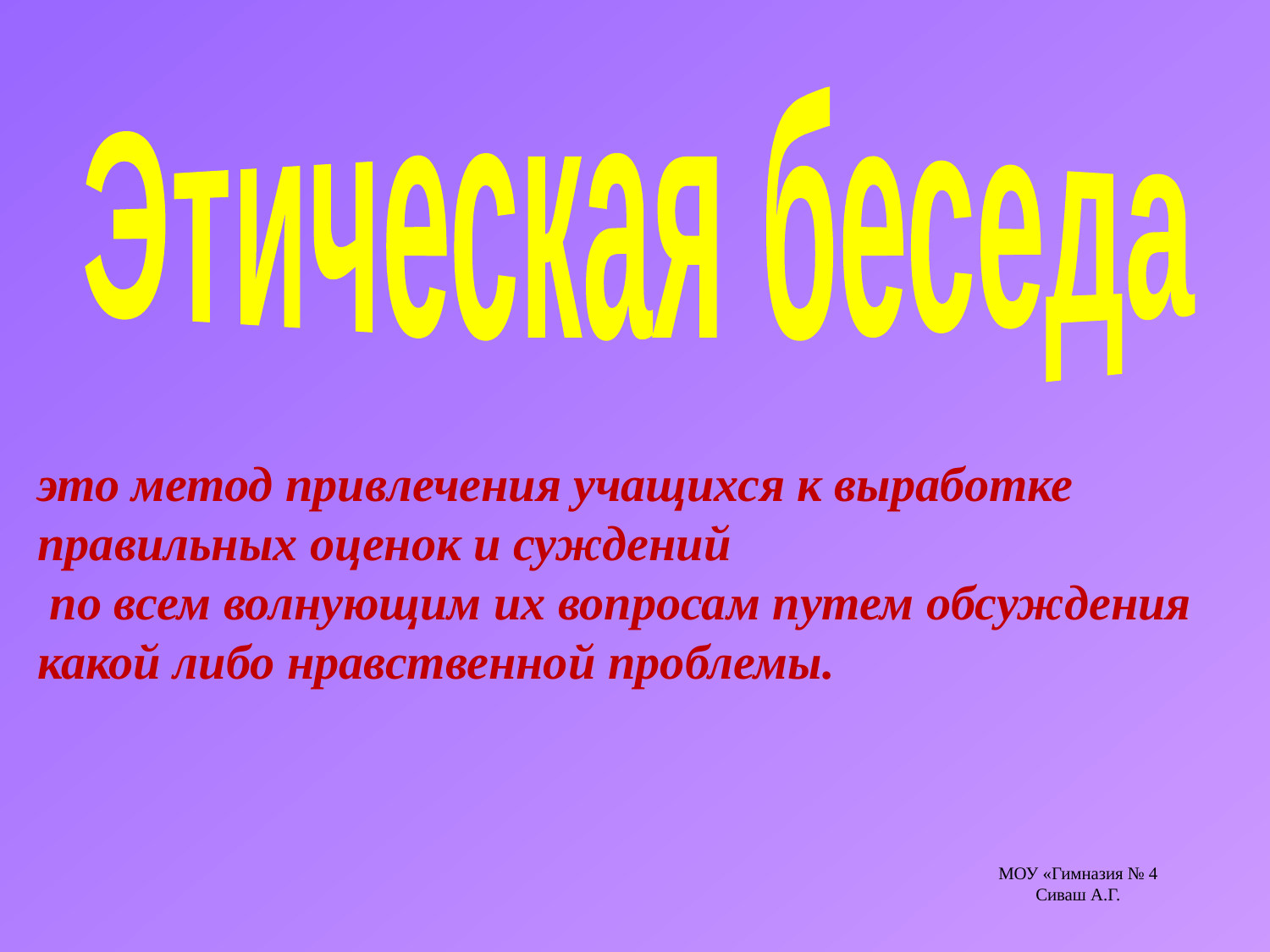

Этическая беседа
это метод привлечения учащихся к выработке правильных оценок и суждений
 по всем волнующим их вопросам путем обсуждения какой либо нравственной проблемы.
МОУ «Гимназия № 4
Сиваш А.Г.